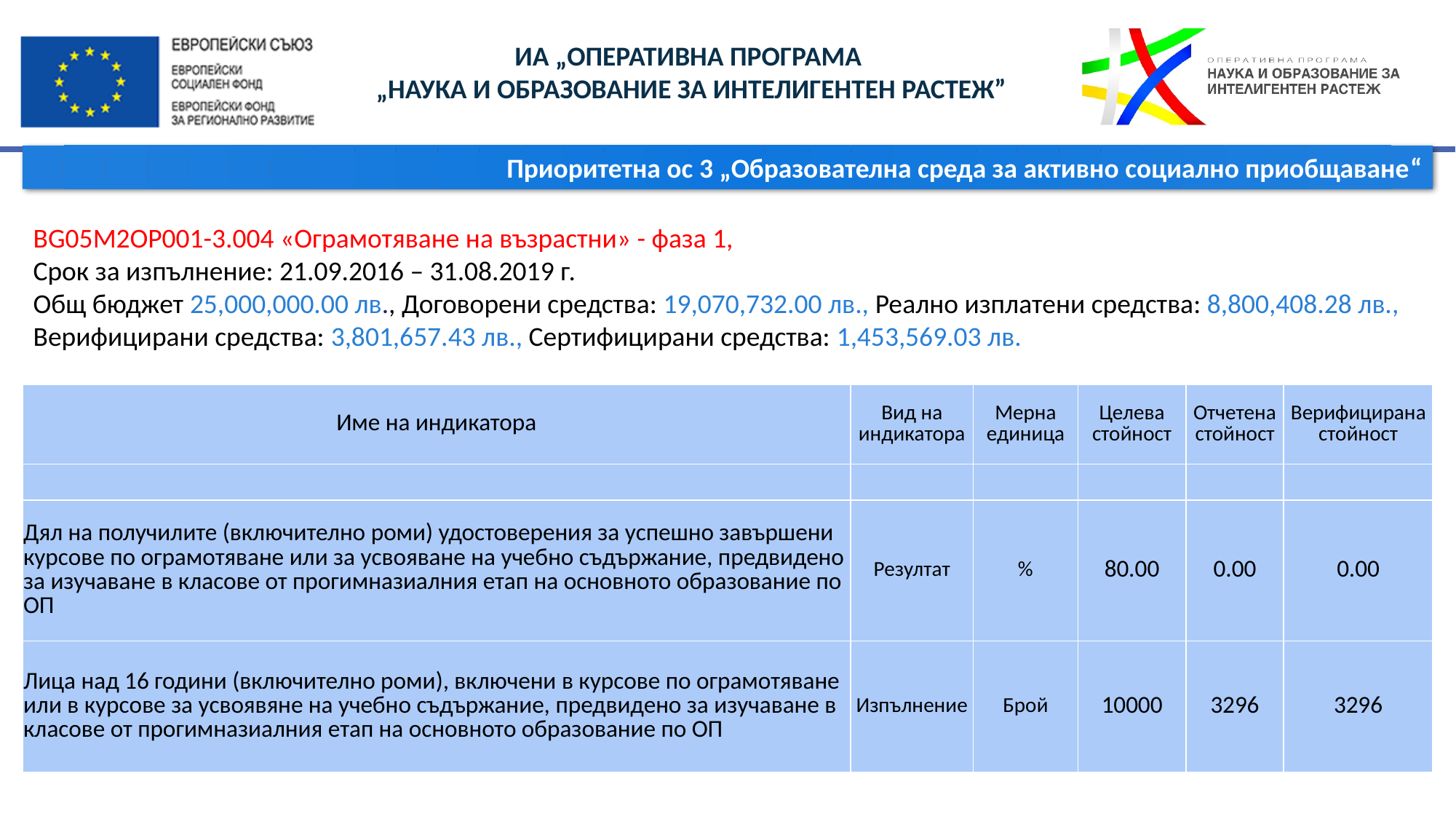

Приоритетна ос 3 „Образователна среда за активно социално приобщаване“
BG05M2OP001-3.004 «Ограмотяване на възрастни» - фаза 1,
Срок за изпълнение: 21.09.2016 – 31.08.2019 г.
Общ бюджет 25,000,000.00 лв., Договорени средства: 19,070,732.00 лв., Реално изплатени средства: 8,800,408.28 лв., Верифицирани средства: 3,801,657.43 лв., Сертифицирани средства: 1,453,569.03 лв.
| Име на индикатора | Вид на индикатора | Мерна единица | Целева стойност | Отчетена стойност | Верифицирана стойност |
| --- | --- | --- | --- | --- | --- |
|  |  |  |  |  |  |
| Дял на получилите (включително роми) удостоверения за успешно завършени курсове по ограмотяване или за усвояване на учебно съдържание, предвидено за изучаване в класове от прогимназиалния етап на основното образование по ОП | Резултат | % | 80.00 | 0.00 | 0.00 |
| Лица над 16 години (включително роми), включени в курсове по ограмотяване или в курсове за усвоявяне на учебно съдържание, предвидено за изучаване в класове от прогимназиалния етап на основното образование по ОП | Изпълнение | Брой | 10000 | 3296 | 3296 |